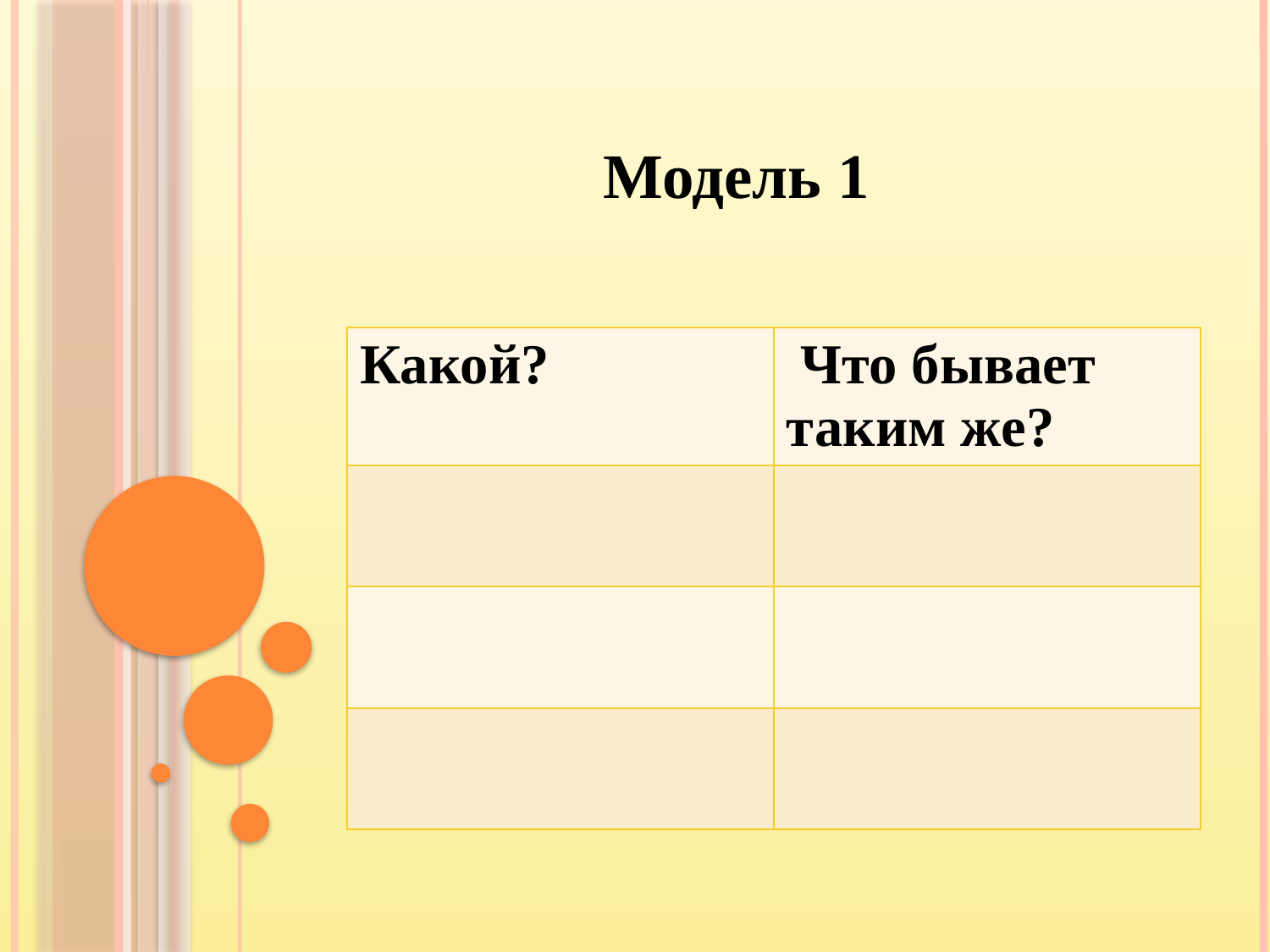

Модель 1
| Какой? | Что бывает таким же? |
| --- | --- |
|  |  |
|  |  |
|  |  |
#